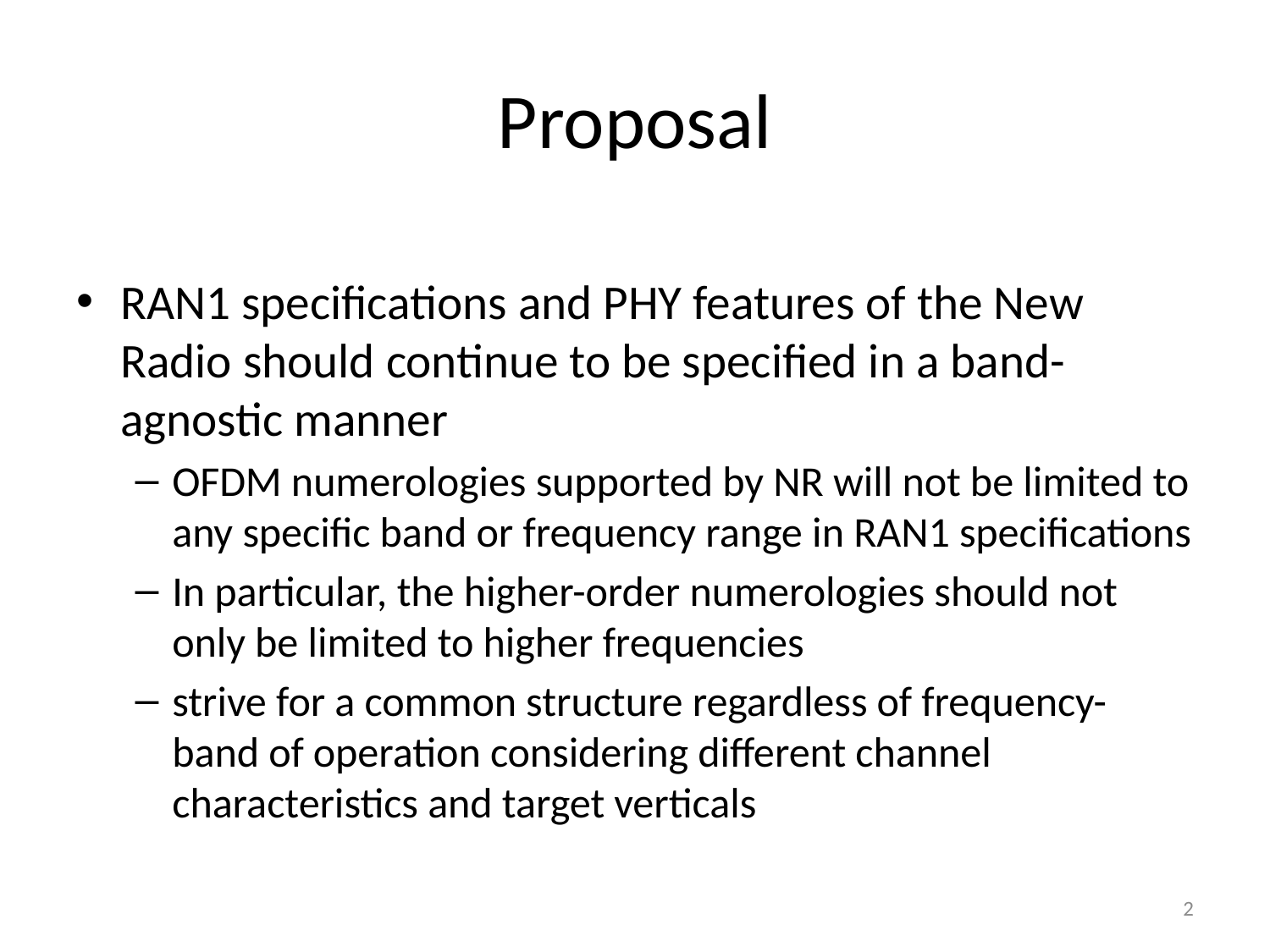

# Proposal
RAN1 specifications and PHY features of the New Radio should continue to be specified in a band-agnostic manner
OFDM numerologies supported by NR will not be limited to any specific band or frequency range in RAN1 specifications
In particular, the higher-order numerologies should not only be limited to higher frequencies
strive for a common structure regardless of frequency-band of operation considering different channel characteristics and target verticals

2